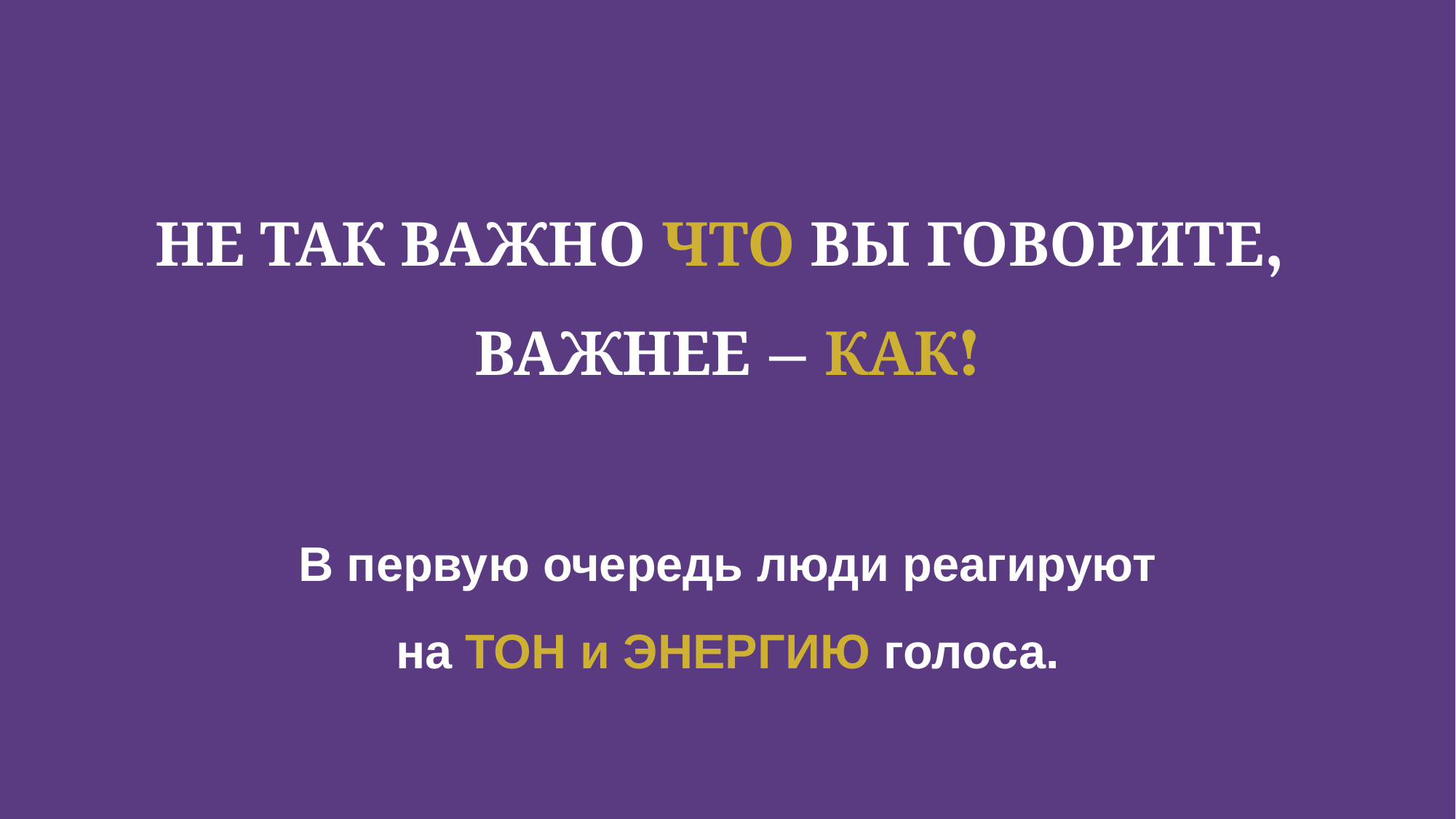

# НЕ ТАК ВАЖНО ЧТО ВЫ ГОВОРИТЕ, ВАЖНЕЕ – КАК!
В первую очередь люди реагируют
на ТОН и ЭНЕРГИЮ голоса.